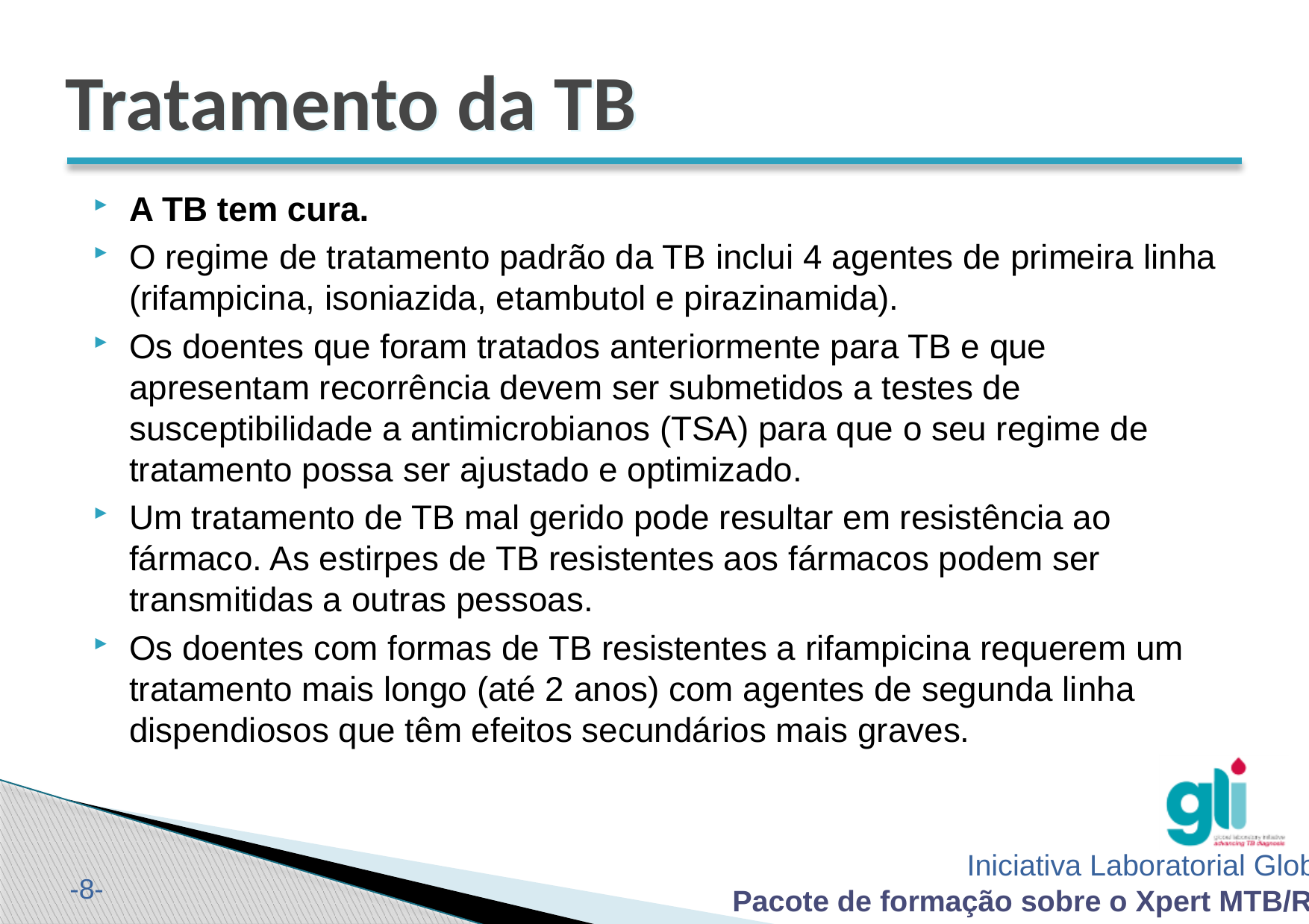

# Tratamento da TB
A TB tem cura.
O regime de tratamento padrão da TB inclui 4 agentes de primeira linha (rifampicina, isoniazida, etambutol e pirazinamida).
Os doentes que foram tratados anteriormente para TB e que apresentam recorrência devem ser submetidos a testes de susceptibilidade a antimicrobianos (TSA) para que o seu regime de tratamento possa ser ajustado e optimizado.
Um tratamento de TB mal gerido pode resultar em resistência ao fármaco. As estirpes de TB resistentes aos fármacos podem ser transmitidas a outras pessoas.
Os doentes com formas de TB resistentes a rifampicina requerem um tratamento mais longo (até 2 anos) com agentes de segunda linha dispendiosos que têm efeitos secundários mais graves.